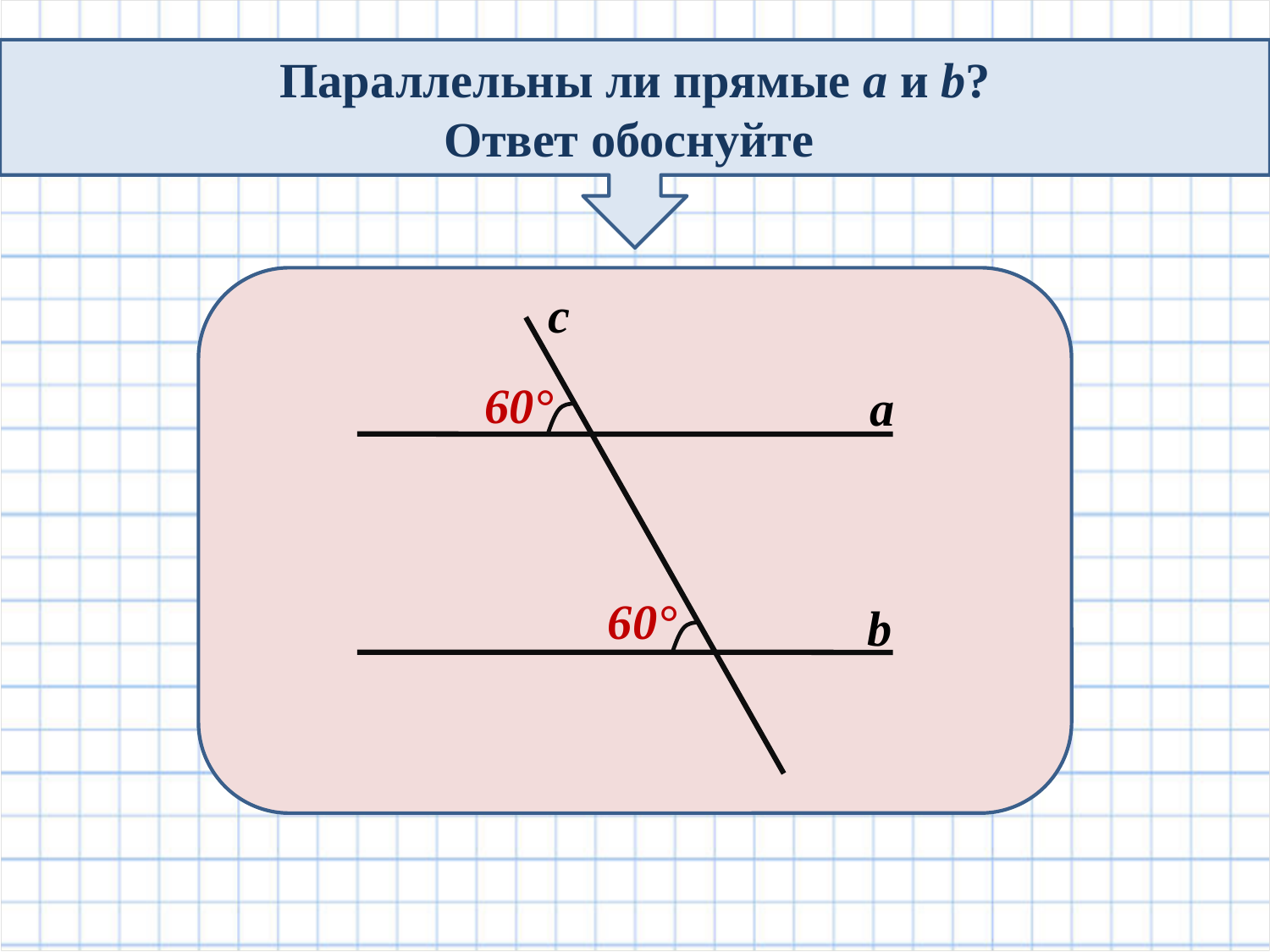

Параллельны ли прямые а и b?
Ответ обоснуйте

с
а
b
60°
60°